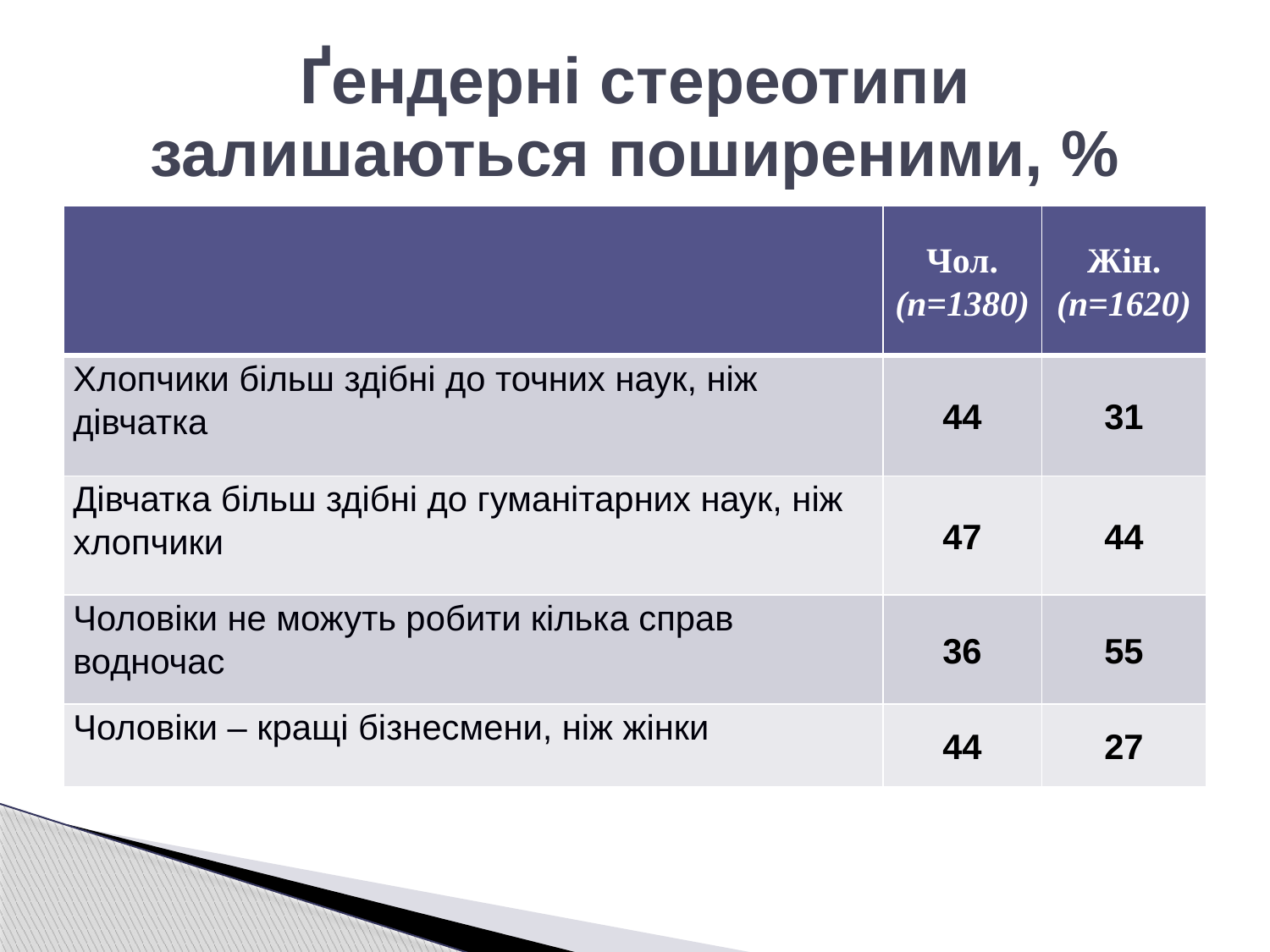

# Ґендерні стереотипи залишаються поширеними, %
|  | Чол. (n=1380) | Жін. (n=1620) |
| --- | --- | --- |
| Хлопчики більш здібні до точних наук, ніж дівчатка | 44 | 31 |
| Дівчатка більш здібні до гуманітарних наук, ніж хлопчики | 47 | 44 |
| Чоловіки не можуть робити кілька справ водночас | 36 | 55 |
| Чоловіки – кращі бізнесмени, ніж жінки | 44 | 27 |